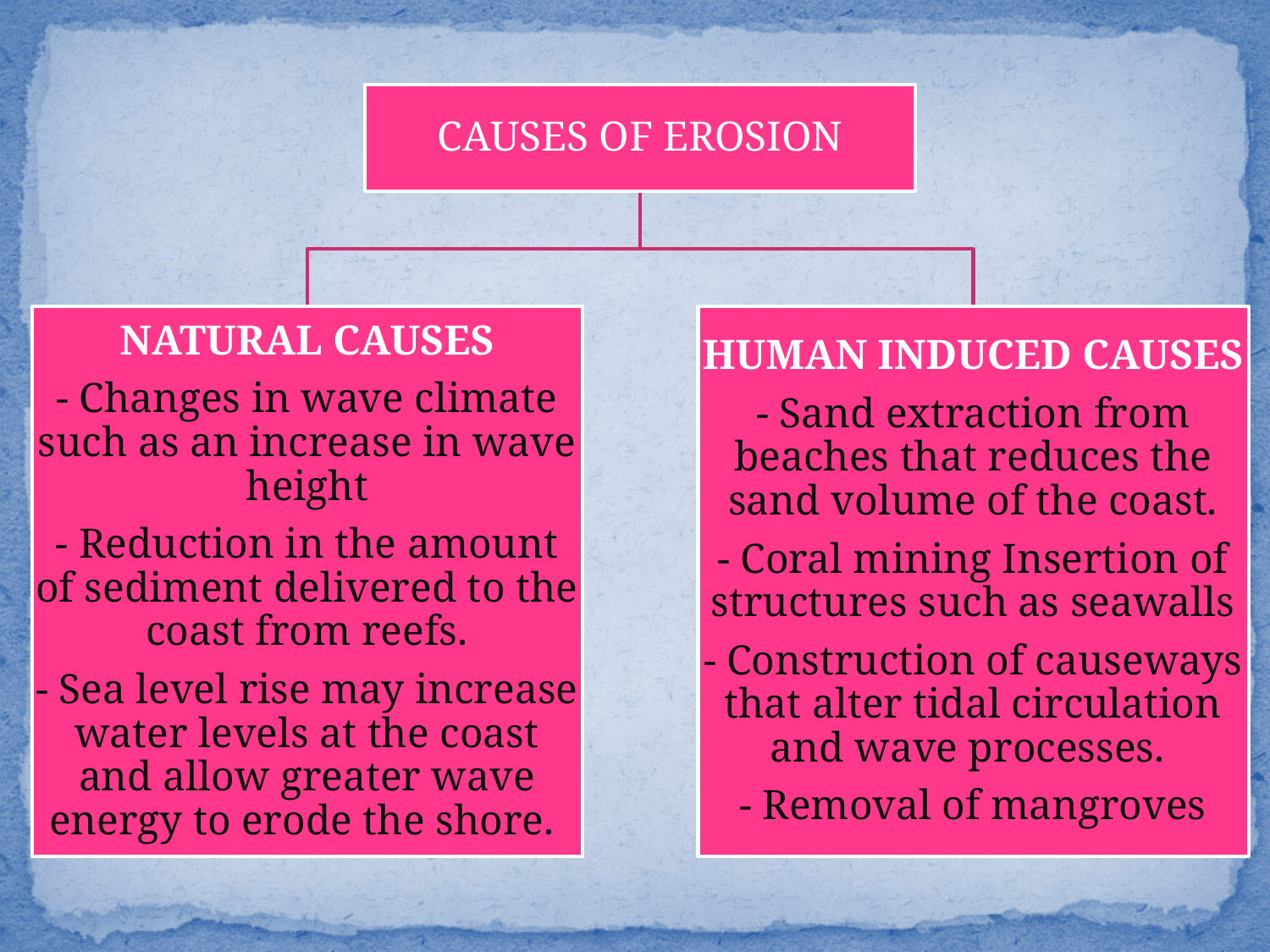

CAUSES OF EROSION
NATURAL CAUSES
- Changes in wave climate such as an increase in wave height
- Reduction in the amount of sediment delivered to the coast from reefs.
- Sea level rise may increase water levels at the coast and allow greater wave energy to erode the shore.
HUMAN INDUCED CAUSES
- Sand extraction from beaches that reduces the sand volume of the coast.
- Coral mining Insertion of structures such as seawalls
- Construction of causeways that alter tidal circulation and wave processes.
- Removal of mangroves